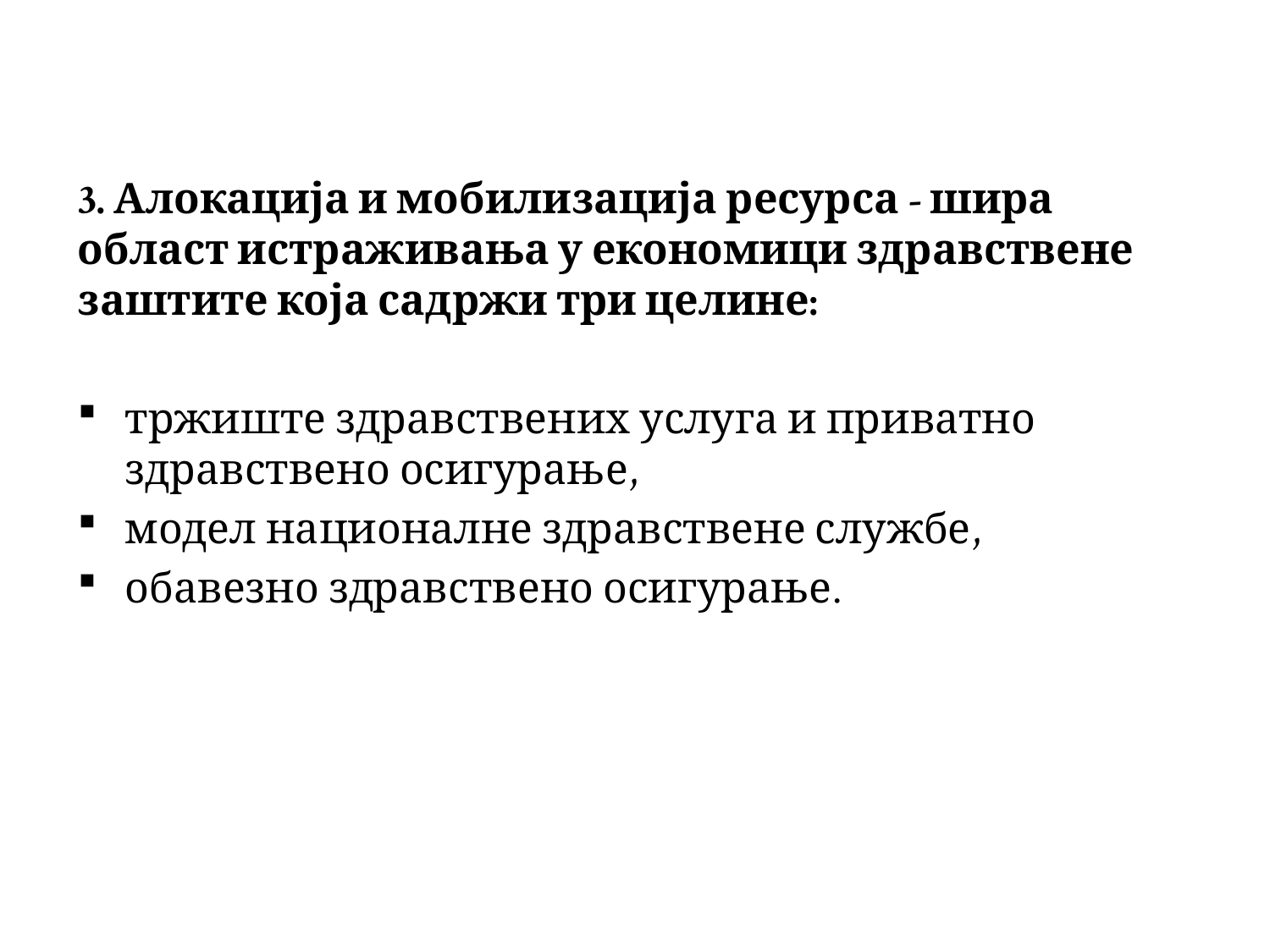

3. Алокација и мобилизација ресурса - шира област истраживања у економици здравствене заштите која садржи три целине:

тржиште здравствених услуга и приватно здравствено осигурање,
модел националне здравствене службе,
обавезно здравствено осигурање.